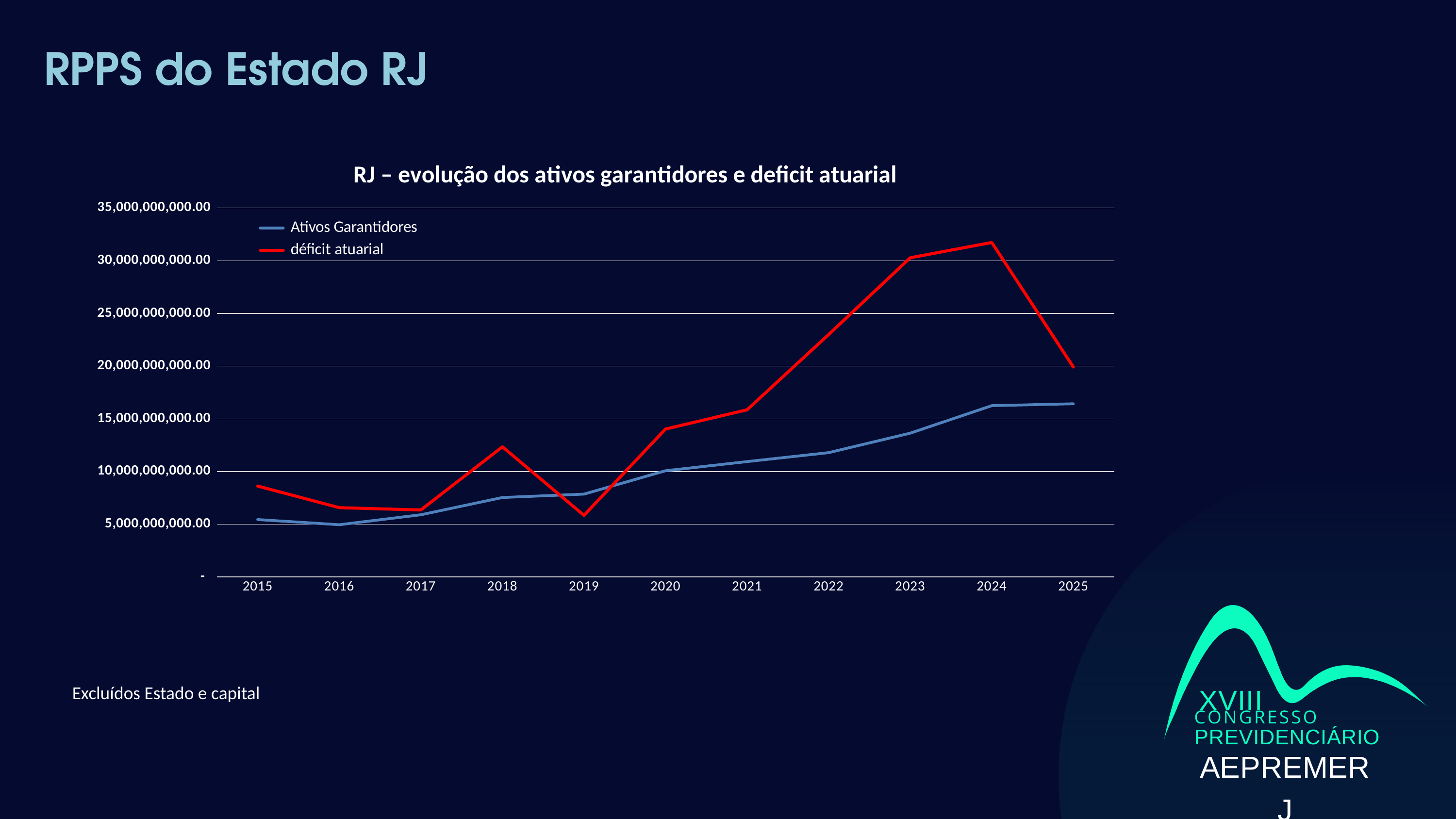

# RPPS do Estado RJ

### Chart: RJ – evolução dos ativos garantidores e deficit atuarial

| Category |  Ativos Garantidores  |  déficit atuarial  |
|---|---|---|
| 2015 | 5447480071.74 | 8622645764.57 |
| 2016 | 4957569841.860002 | 6575306295.37 |
| 2017 | 5901129116.600001 | 6358580311.45 |
| 2018 | 7539364743.540001 | 12345452097.17 |
| 2019 | 7859689493.369999 | 5847530417.97 |
| 2020 | 10077953229.61 | 14030195484.47 |
| 2021 | 10944951043.380005 | 15856256614.99 |
| 2022 | 11793047201.540003 | 22995267505.59 |
| 2023 | 13639971015.949997 | 30274892988.73 |
| 2024 | 16249968130.860003 | 31730912362.67 |
| 2025 | 16428329612.900002 | 19914046301.05 |

XVIII
CONGRESSO
PREVIDENCIÁRIO
AEPREMERJ

Excluídos Estado e capital